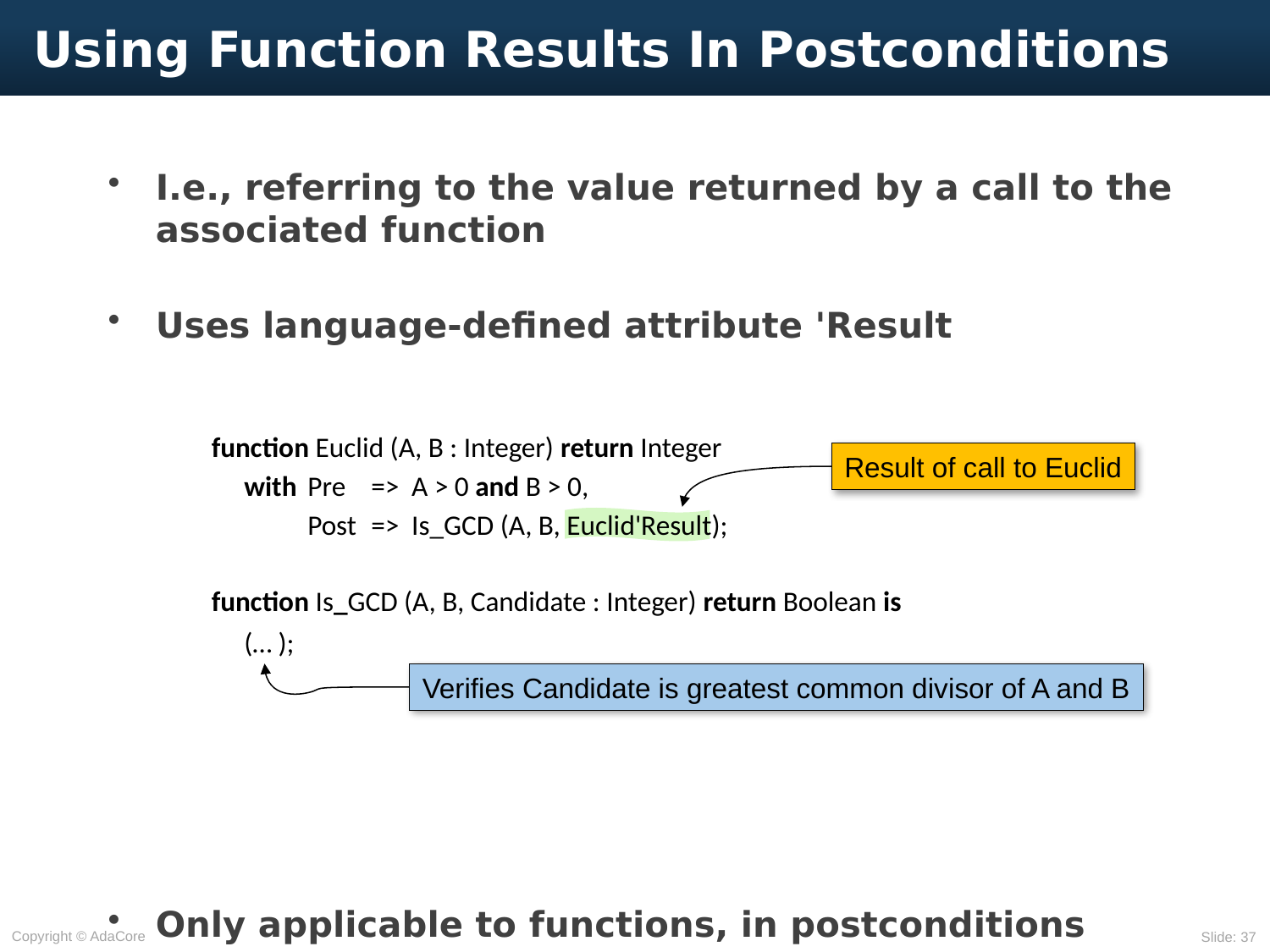

# Using Function Results In Postconditions
I.e., referring to the value returned by a call to the associated function
Uses language-defined attribute 'Result

Only applicable to functions, in postconditions
function Euclid (A, B : Integer) return Integer
	with	Pre	=>  A > 0 and B > 0,
		Post	=>  Is_GCD (A, B, Euclid'Result);
function Is_GCD (A, B, Candidate : Integer) return Boolean is
	(… );

Result of call to Euclid

Verifies Candidate is greatest common divisor of A and B